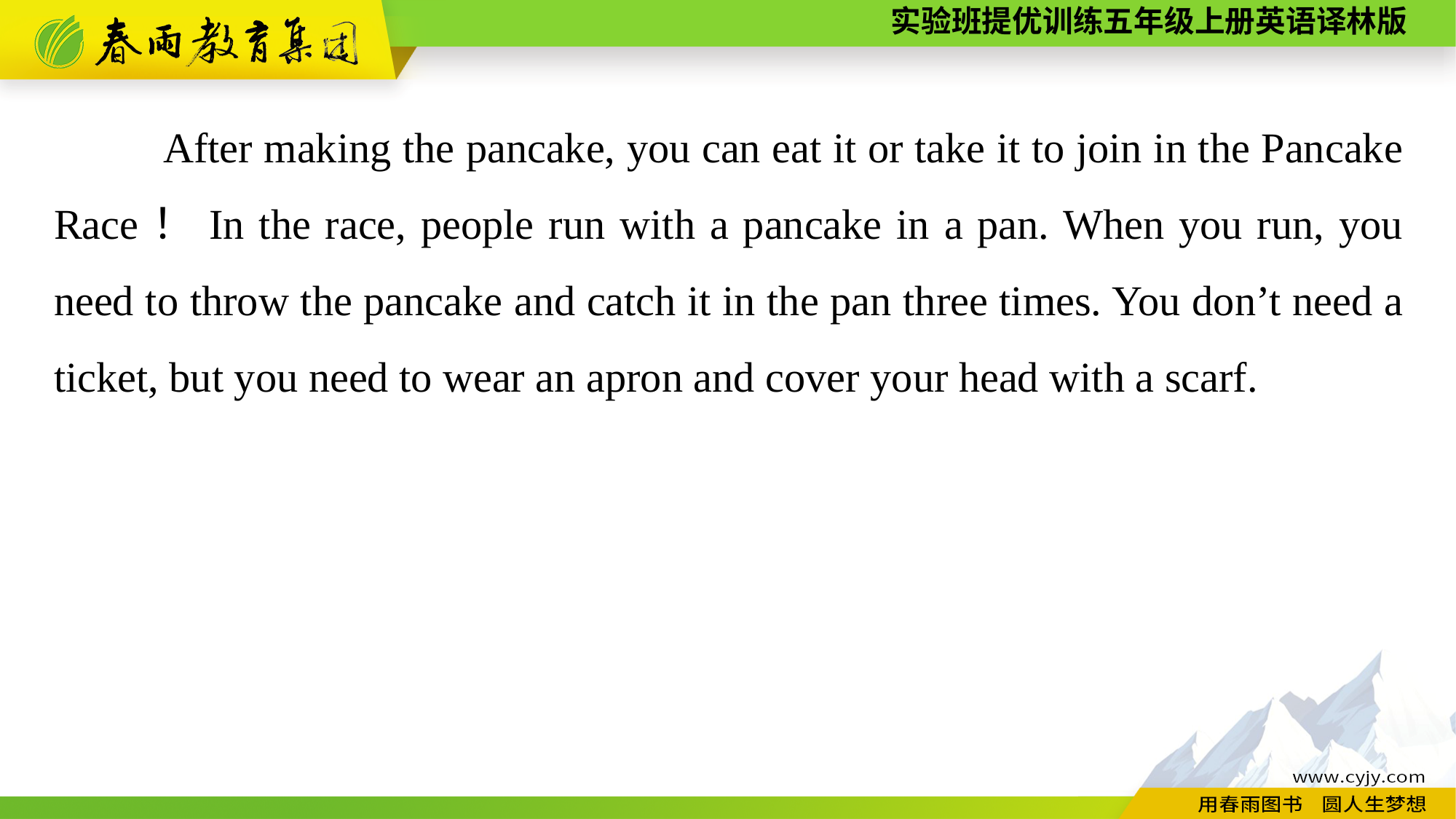

After making the pancake, you can eat it or take it to join in the Pancake Race！In the race, people run with a pancake in a pan. When you run, you need to throw the pancake and catch it in the pan three times. You don’t need a ticket, but you need to wear an apron and cover your head with a scarf.